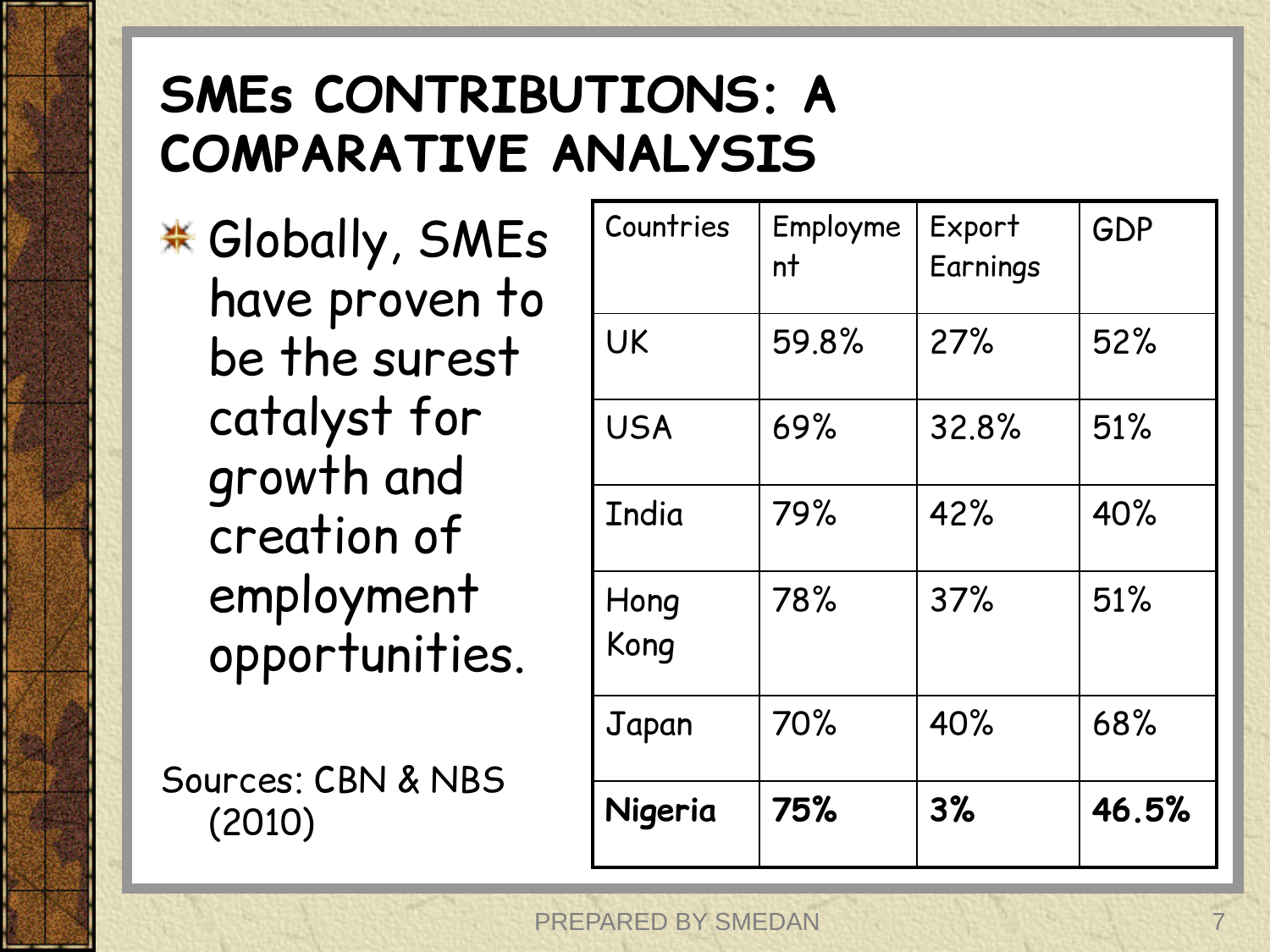

# SMEs CONTRIBUTIONS: A COMPARATIVE ANALYSIS
Globally, SMEs have proven to be the surest catalyst for growth and creation of  employment opportunities.

Sources: CBN & NBS (2010)

| Countries | Employment | Export Earnings | GDP |
| --- | --- | --- | --- |
| UK | 59.8% | 27% | 52% |
| USA | 69% | 32.8% | 51% |
| India | 79% | 42% | 40% |
| Hong Kong | 78% | 37% | 51% |
| Japan | 70% | 40% | 68% |
| Nigeria | 75% | 3% | 46.5% |
PREPARED BY SMEDAN
7